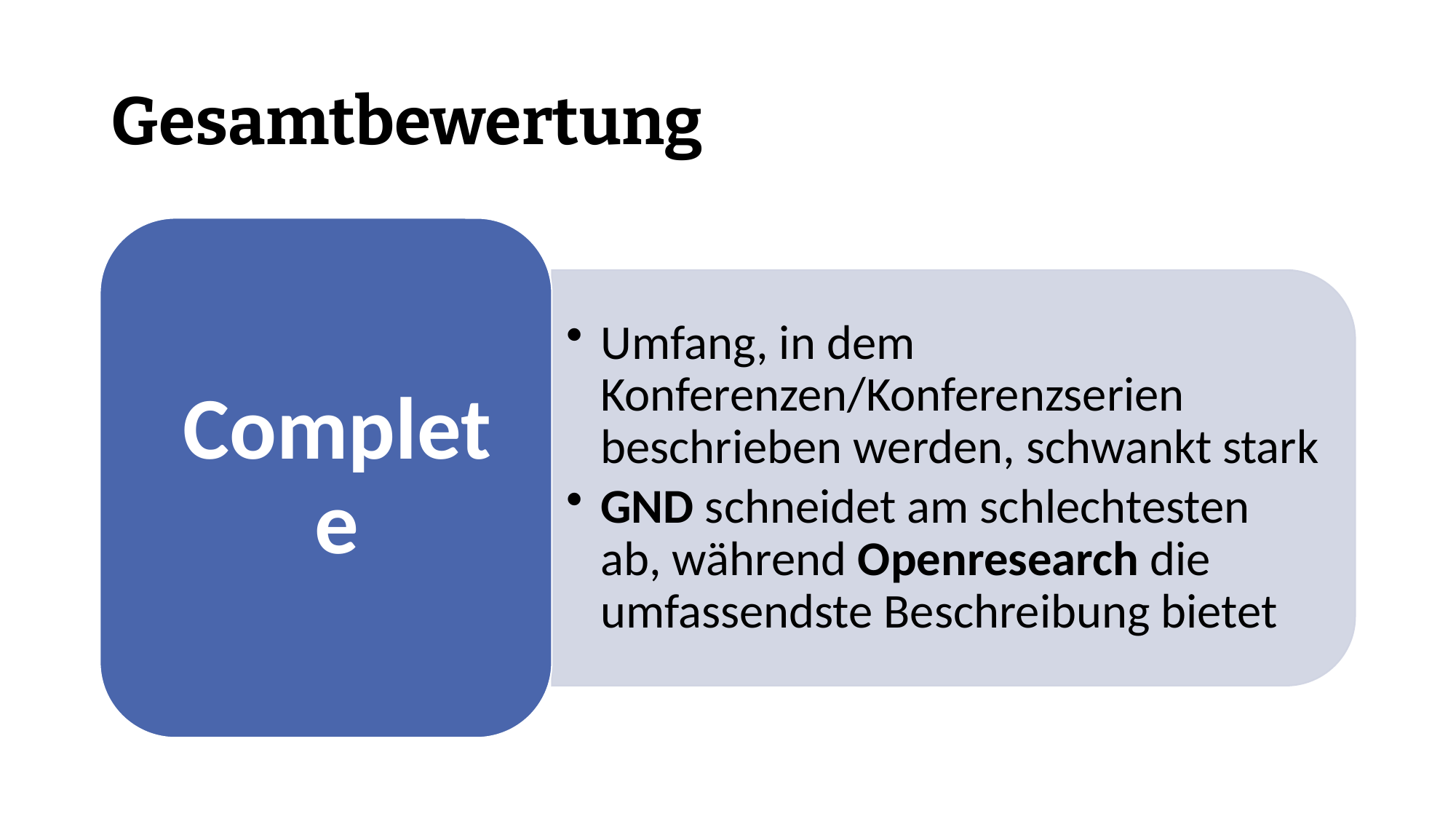

# Gesamtbewertung
Umfang, in dem Konferenzen/Konferenzserien beschrieben werden, schwankt stark
GND schneidet am schlechtesten ab, während Openresearch die umfassendste Beschreibung bietet
Complete